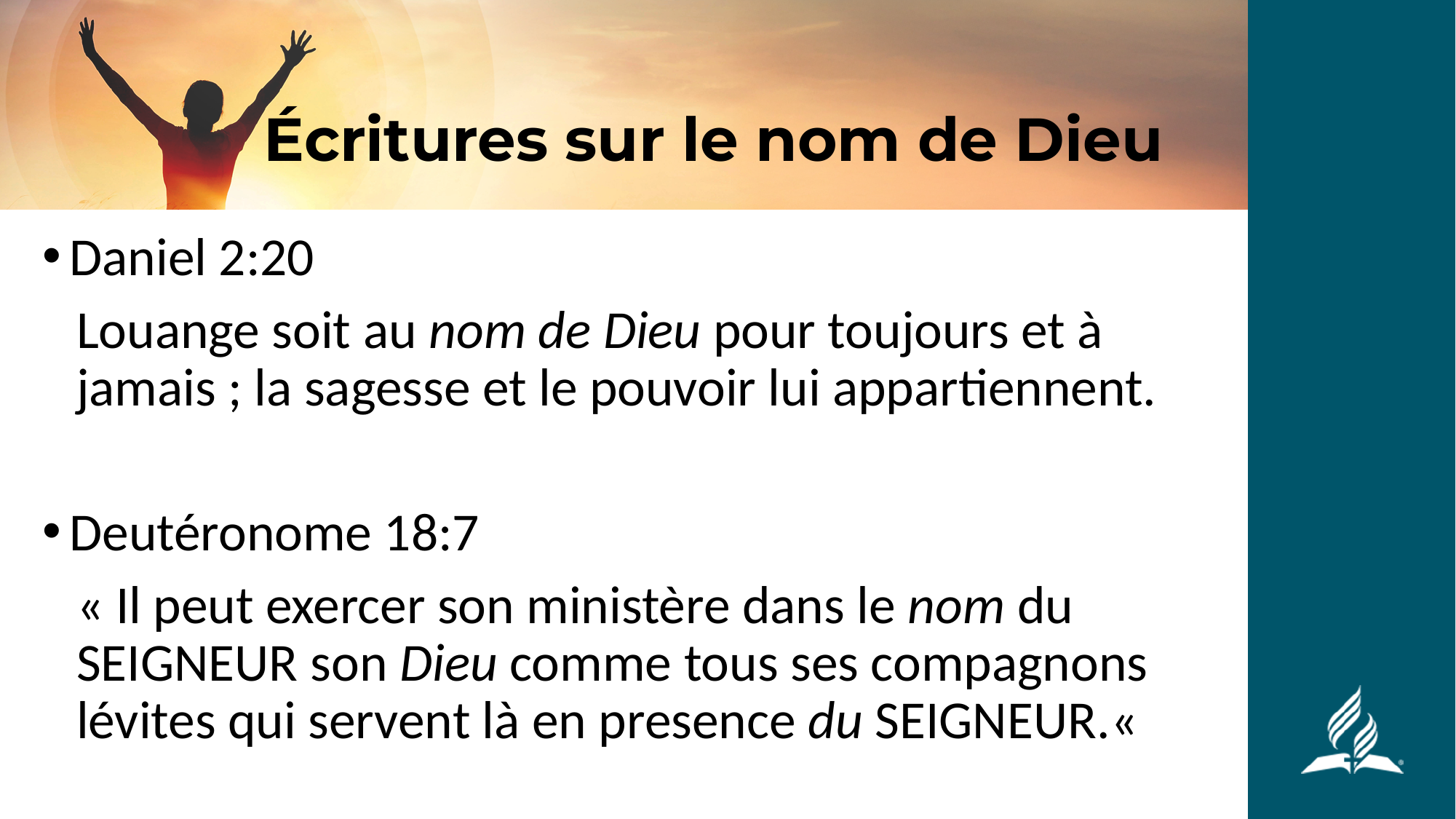

# Écritures sur le nom de Dieu
Daniel 2:20
Louange soit au nom de Dieu pour toujours et à jamais ; la sagesse et le pouvoir lui appartiennent.

Deutéronome 18:7
« Il peut exercer son ministère dans le nom du Seigneur son Dieu comme tous ses compagnons lévites qui servent là en presence du Seigneur.«